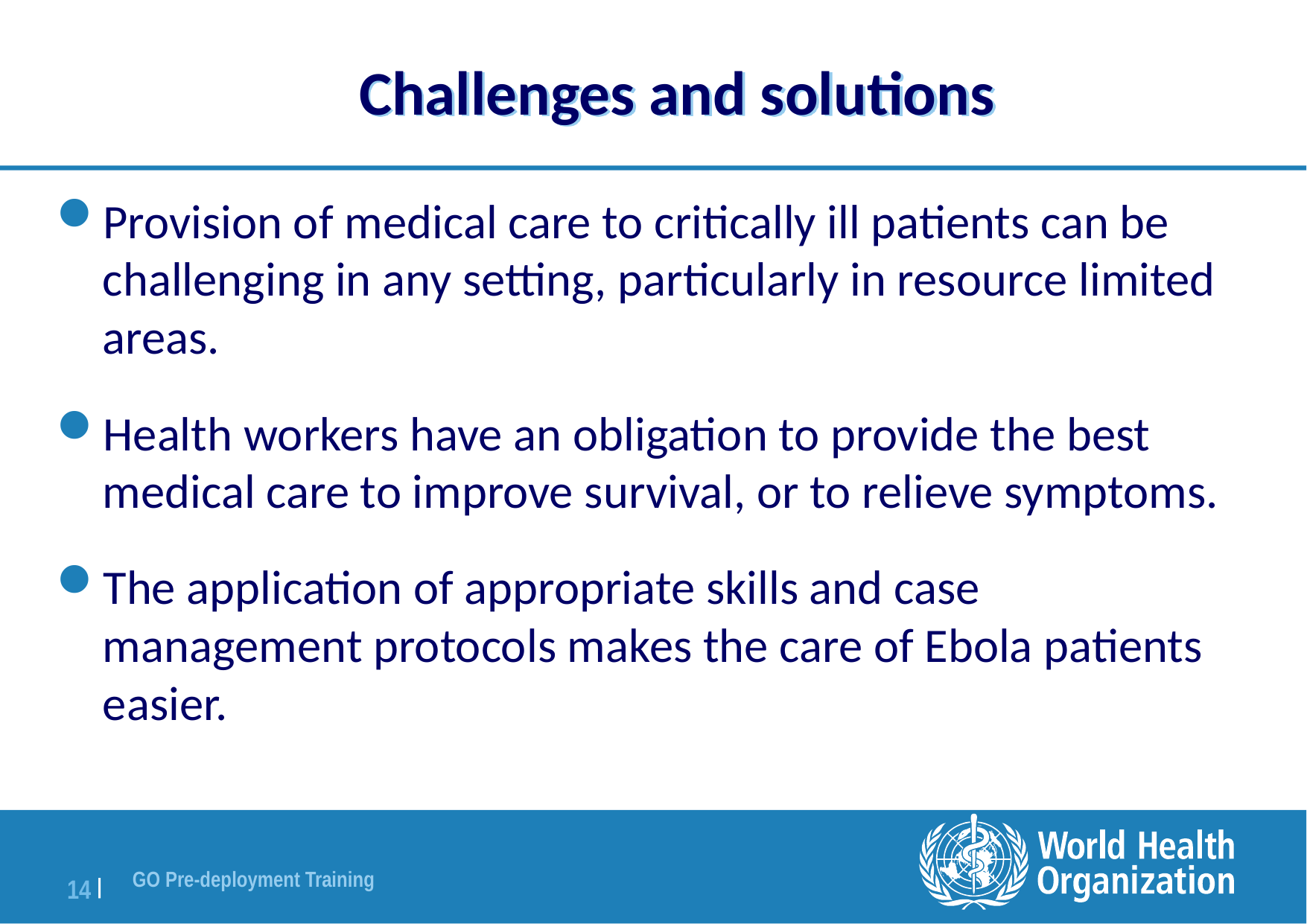

# Challenges and solutions
Provision of medical care to critically ill patients can be challenging in any setting, particularly in resource limited areas.
Health workers have an obligation to provide the best medical care to improve survival, or to relieve symptoms.
The application of appropriate skills and case management protocols makes the care of Ebola patients easier.